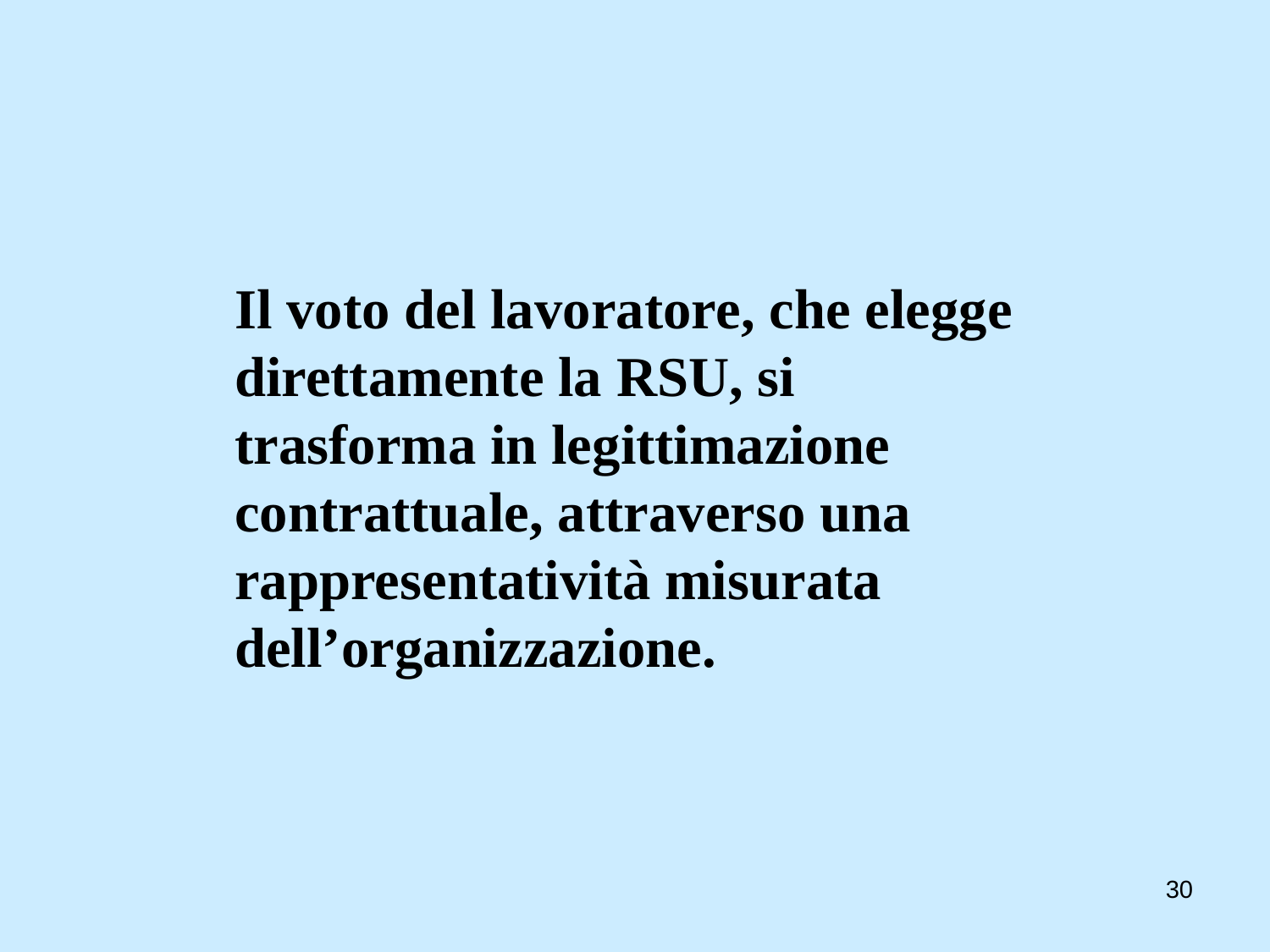

Il voto del lavoratore, che elegge direttamente la RSU, si trasforma in legittimazione contrattuale, attraverso una rappresentatività misurata dell’organizzazione.

30